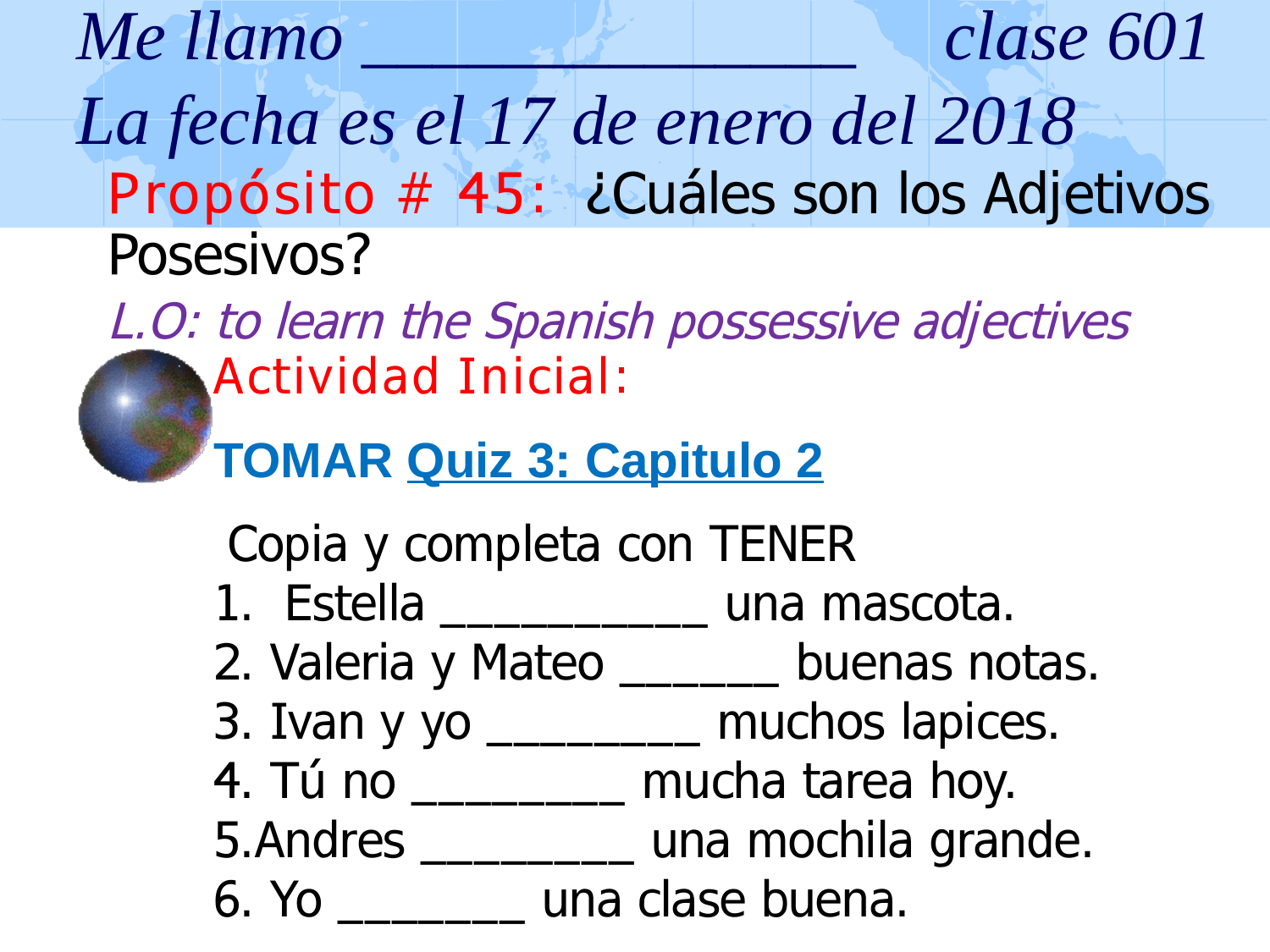

# Me llamo ______________     clase 601 La fecha es el 17 de enero del 2018
Propósito # 45:  ¿Cuáles son los Adjetivos Posesivos?
L.O: to learn the Spanish possessive adjectives
Actividad Inicial:
TOMAR Quiz 3: Capitulo 2
 Copia y completa con TENER
Estella __________ una mascota.
2. Valeria y Mateo ______ buenas notas.
3. Ivan y yo ________ muchos lapices.
4. Tú no ________ mucha tarea hoy.
5.Andres ________ una mochila grande.
6. Yo _______ una clase buena.